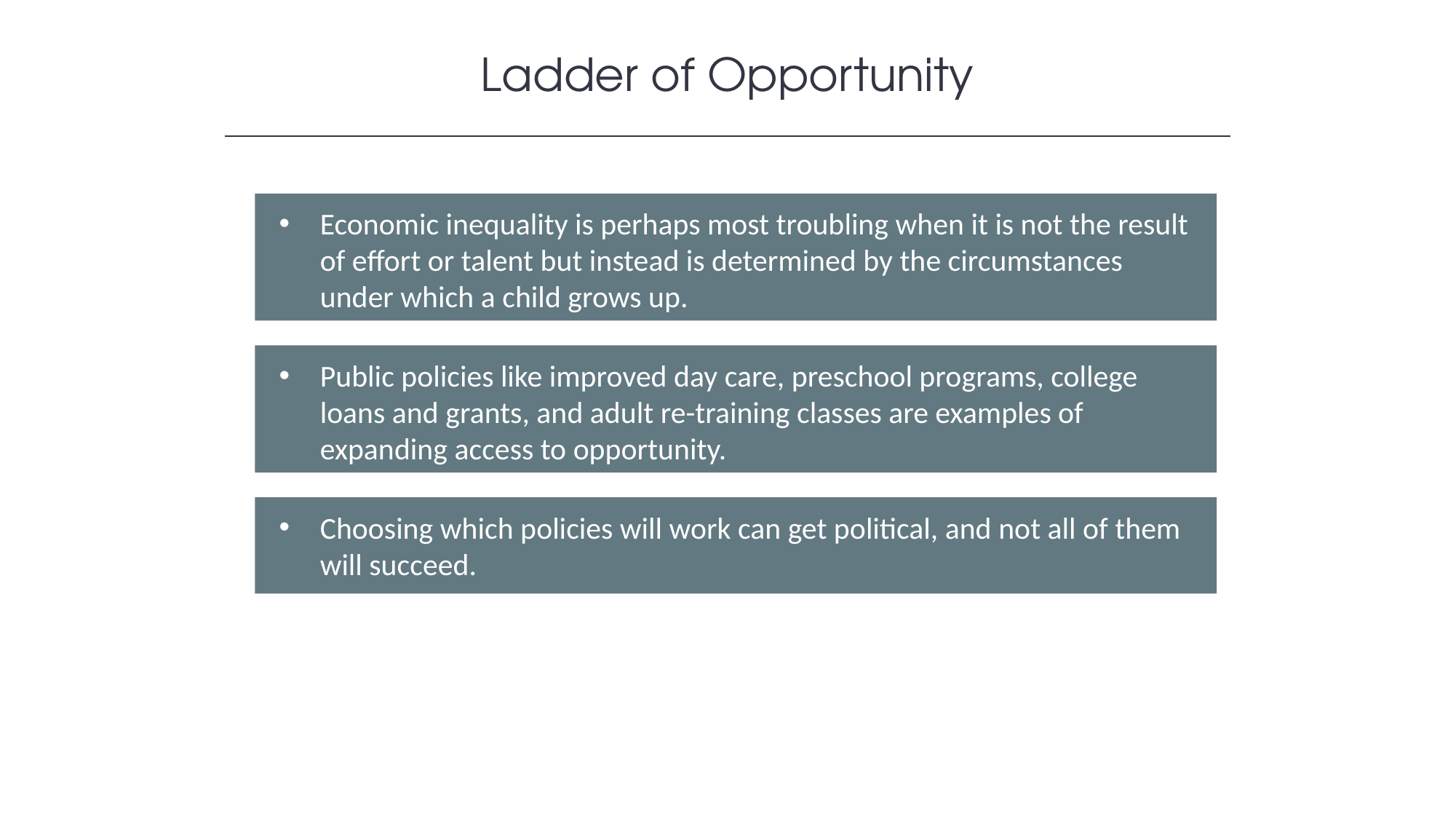

Ladder of Opportunity

Economic inequality is perhaps most troubling when it is not the result of effort or talent but instead is determined by the circumstances under which a child grows up.

Public policies like improved day care, preschool programs, college loans and grants, and adult re-training classes are examples of expanding access to opportunity.

Choosing which policies will work can get political, and not all of them will succeed.